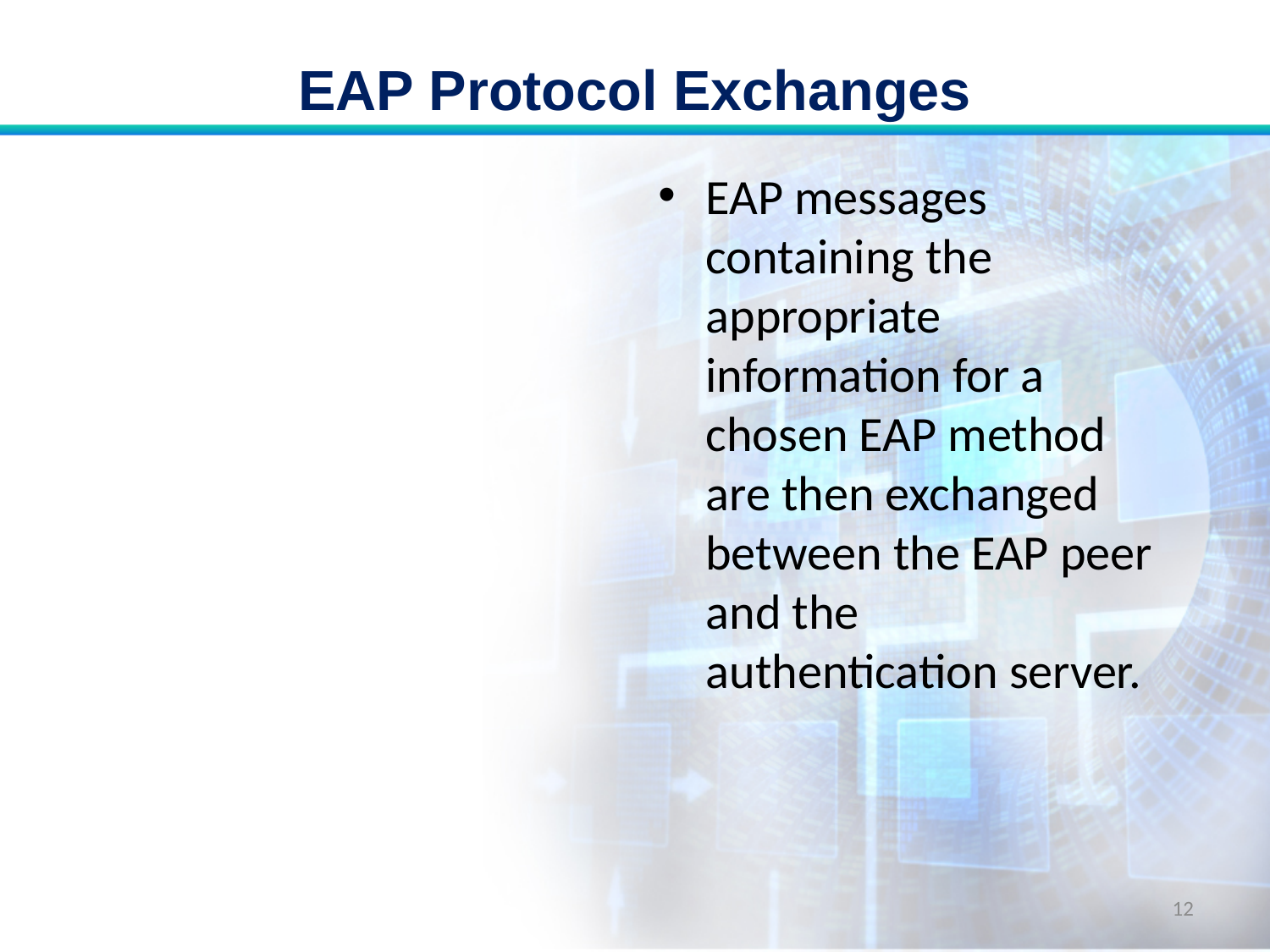

# EAP Protocol Exchanges
EAP messages containing the appropriate information for a chosen EAP method are then exchanged between the EAP peer and the authentication server.
12